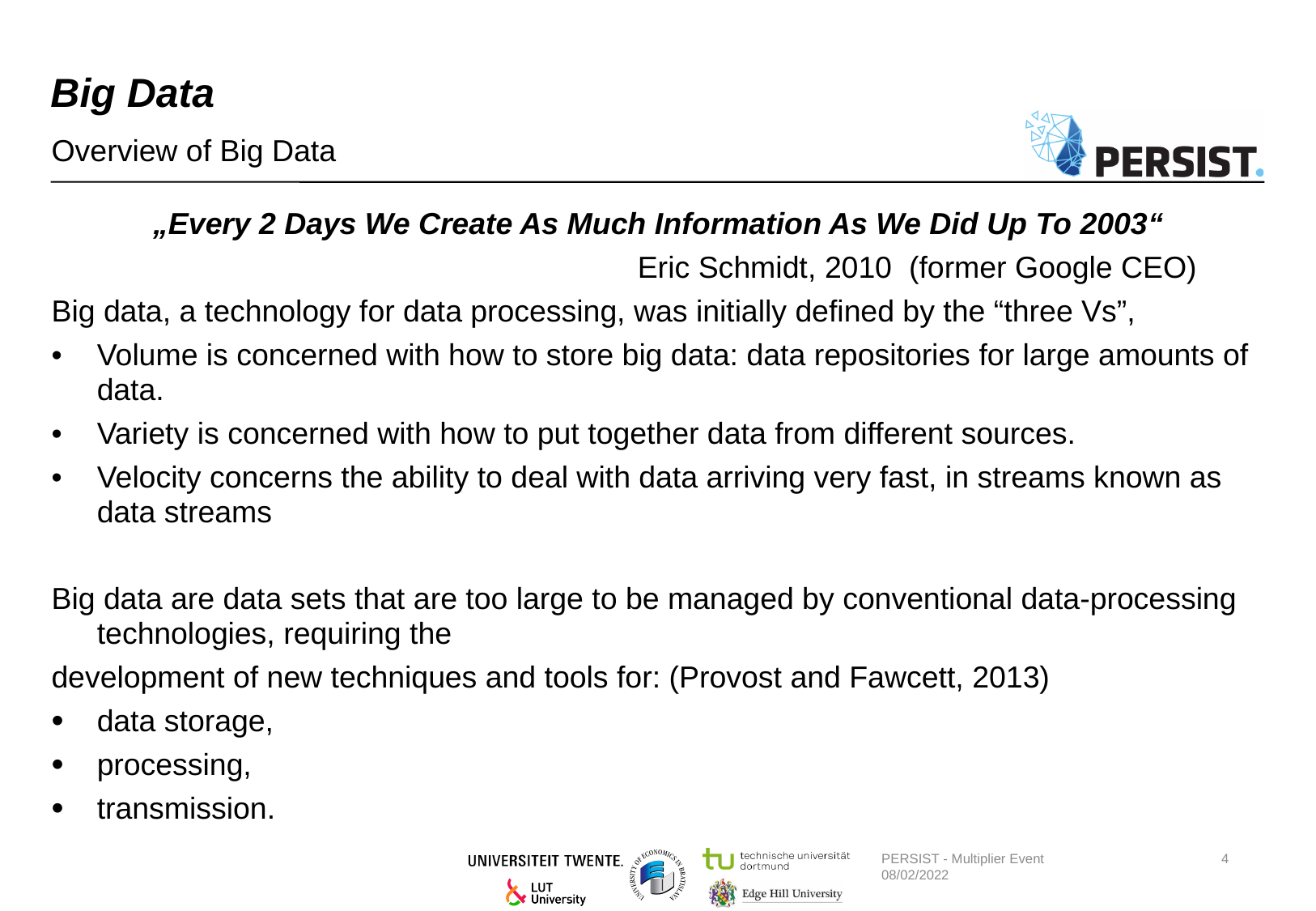

# Big Data
Overview of Big Data
„Every 2 Days We Create As Much Information As We Did Up To 2003“
                                                                     Eric Schmidt, 2010  (former Google CEO)
Big data, a technology for data processing, was initially defined by the “three Vs”,
•	Volume is concerned with how to store big data: data repositories for large amounts of data.
•	Variety is concerned with how to put together data from different sources.
•	Velocity concerns the ability to deal with data arriving very fast, in streams known as data streams

Big data are data sets that are too large to be managed by conventional data-processing technologies, requiring the
development of new techniques and tools for: (Provost and Fawcett, 2013)
data storage,
processing,
transmission.